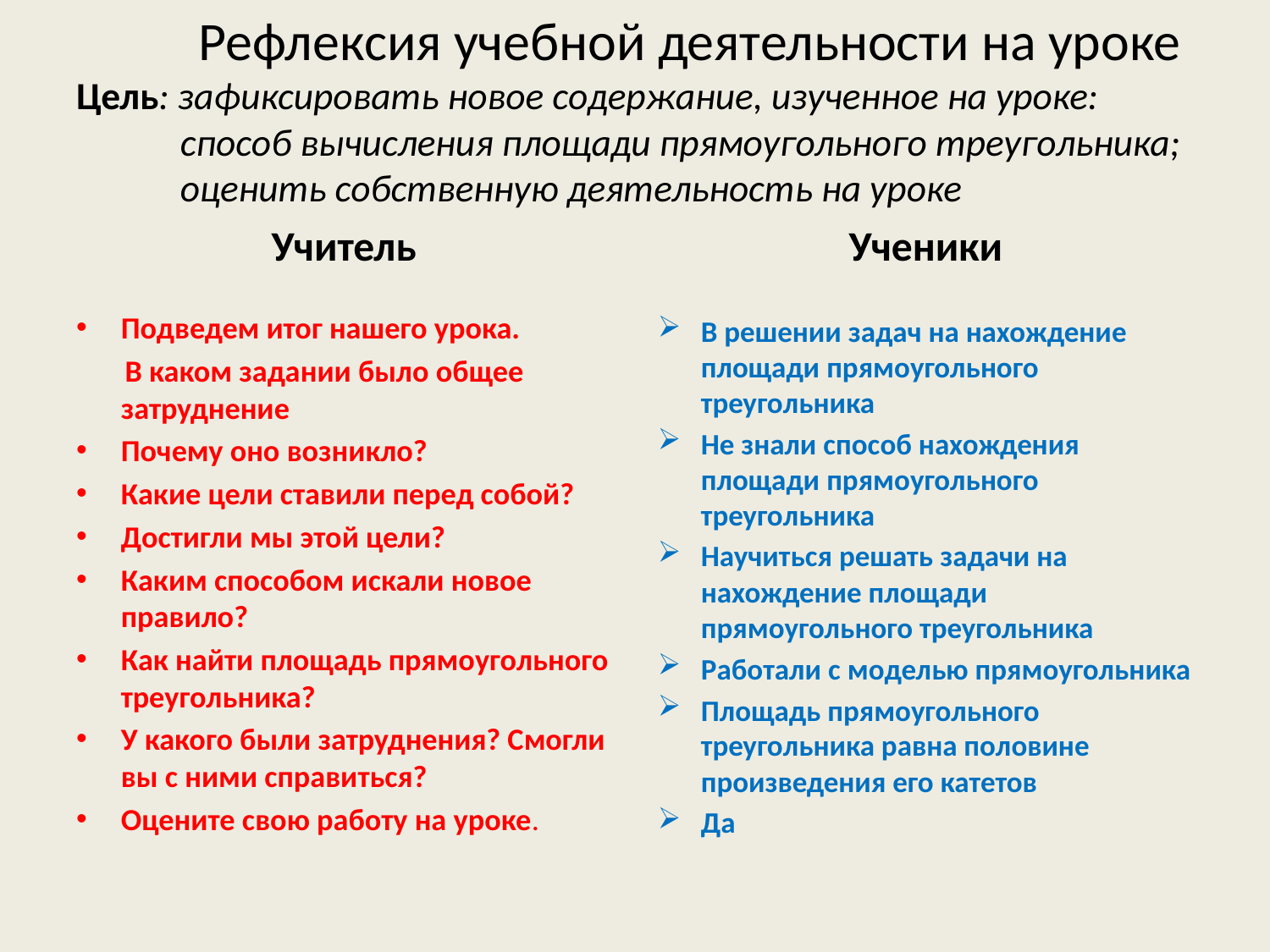

# Рефлексия учебной деятельности на уроке Цель: зафиксировать новое содержание, изученное на уроке: способ вычисления площади прямоугольного треугольника; оценить собственную деятельность на уроке
Учитель
Ученики
Подведем итог нашего урока.
       В каком задании было общее затруднение
Почему оно возникло?
Какие цели ставили перед собой?
Достигли мы этой цели?
Каким способом искали новое правило?
Как найти площадь прямоугольного треугольника?
У какого были затруднения? Смогли вы с ними справиться?
Оцените свою работу на уроке.
В решении задач на нахождение площади прямоугольного треугольника
Не знали способ нахождения площади прямоугольного треугольника
Научиться решать задачи на нахождение площади прямоугольного треугольника
Работали с моделью прямоугольника
Площадь прямоугольного треугольника равна половине произведения его катетов
Да